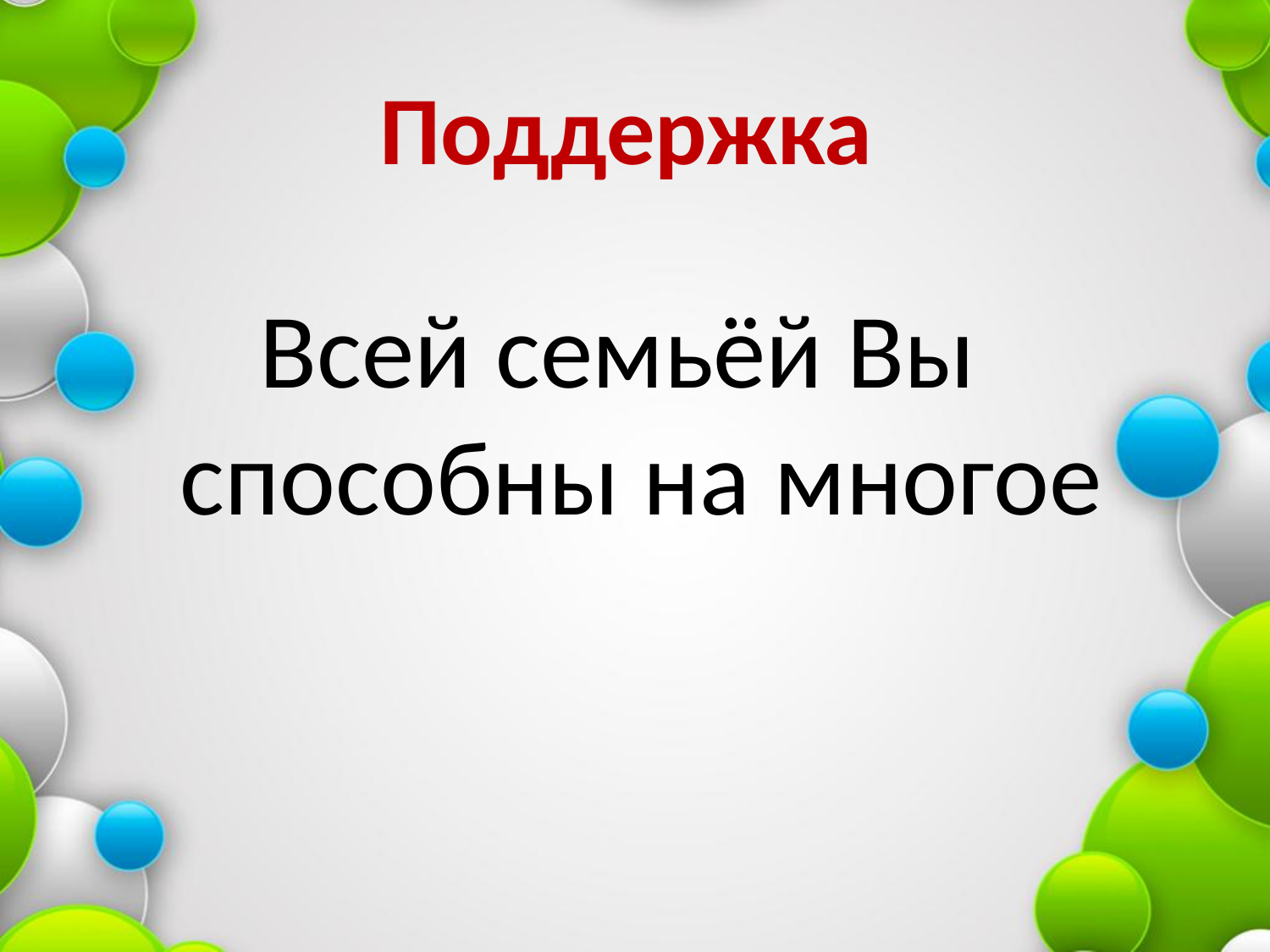

# Поддержка
Всей семьёй Вы способны на многое